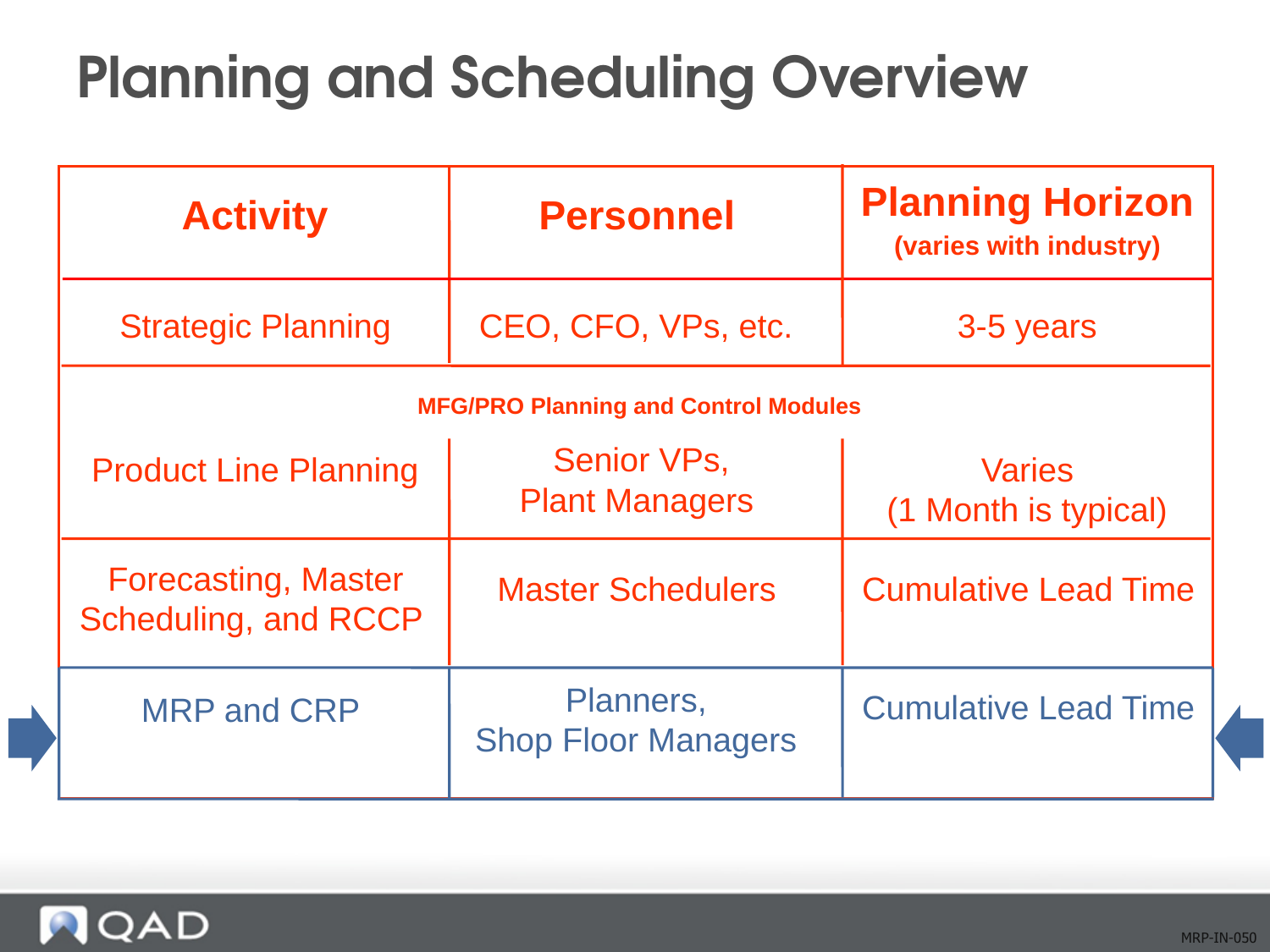

# Planning and Scheduling Overview

Planning Horizon

(varies with industry)
Activity
Personnel

Strategic Planning
CEO, CFO, VPs, etc.
3-5 years

 MFG/PRO Planning and Control Modules
 Senior VPs,
Plant Managers

Product Line Planning
Varies
(1 Month is typical)

Forecasting, Master Scheduling, and RCCP
Master Schedulers
Cumulative Lead Time

Planners,
Shop Floor Managers
Cumulative Lead Time
MRP and CRP

MRP-IN-050